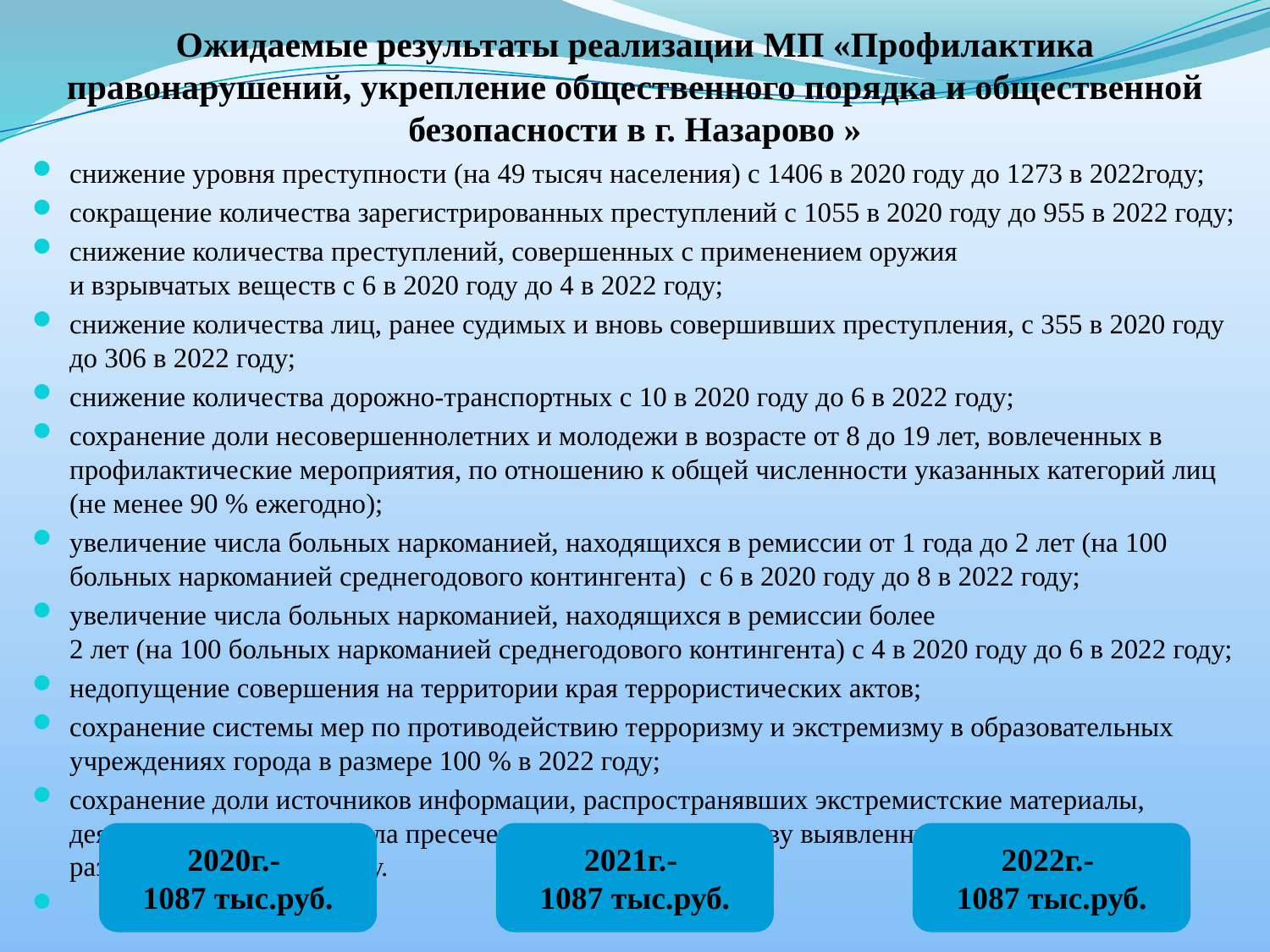

# Ожидаемые результаты реализации МП «Профилактика правонарушений, укрепление общественного порядка и общественной безопасности в г. Назарово »
снижение уровня преступности (на 49 тысяч населения) с 1406 в 2020 году до 1273 в 2022году;
сокращение количества зарегистрированных преступлений с 1055 в 2020 году до 955 в 2022 году;
снижение количества преступлений, совершенных с применением оружия
и взрывчатых веществ с 6 в 2020 году до 4 в 2022 году;
снижение количества лиц, ранее судимых и вновь совершивших преступления, с 355 в 2020 году до 306 в 2022 году;
снижение количества дорожно-транспортных с 10 в 2020 году до 6 в 2022 году;
сохранение доли несовершеннолетних и молодежи в возрасте от 8 до 19 лет, вовлеченных в профилактические мероприятия, по отношению к общей численности указанных категорий лиц (не менее 90 % ежегодно);
увеличение числа больных наркоманией, находящихся в ремиссии от 1 года до 2 лет (на 100 больных наркоманией среднегодового контингента)  с 6 в 2020 году до 8 в 2022 году;
увеличение числа больных наркоманией, находящихся в ремиссии более
2 лет (на 100 больных наркоманией среднегодового контингента) с 4 в 2020 году до 6 в 2022 году;
недопущение совершения на территории края террористических актов;
сохранение системы мер по противодействию терроризму и экстремизму в образовательных учреждениях города в размере 100 % в 2022 году;
сохранение доли источников информации, распространявших экстремистские материалы, деятельность которых была пресечена, к общему количеству выявленных таких источников в размере 100 % в 2022 году.

2020г.-
1087 тыс.руб.
2021г.-
1087 тыс.руб.
2022г.-
1087 тыс.руб.